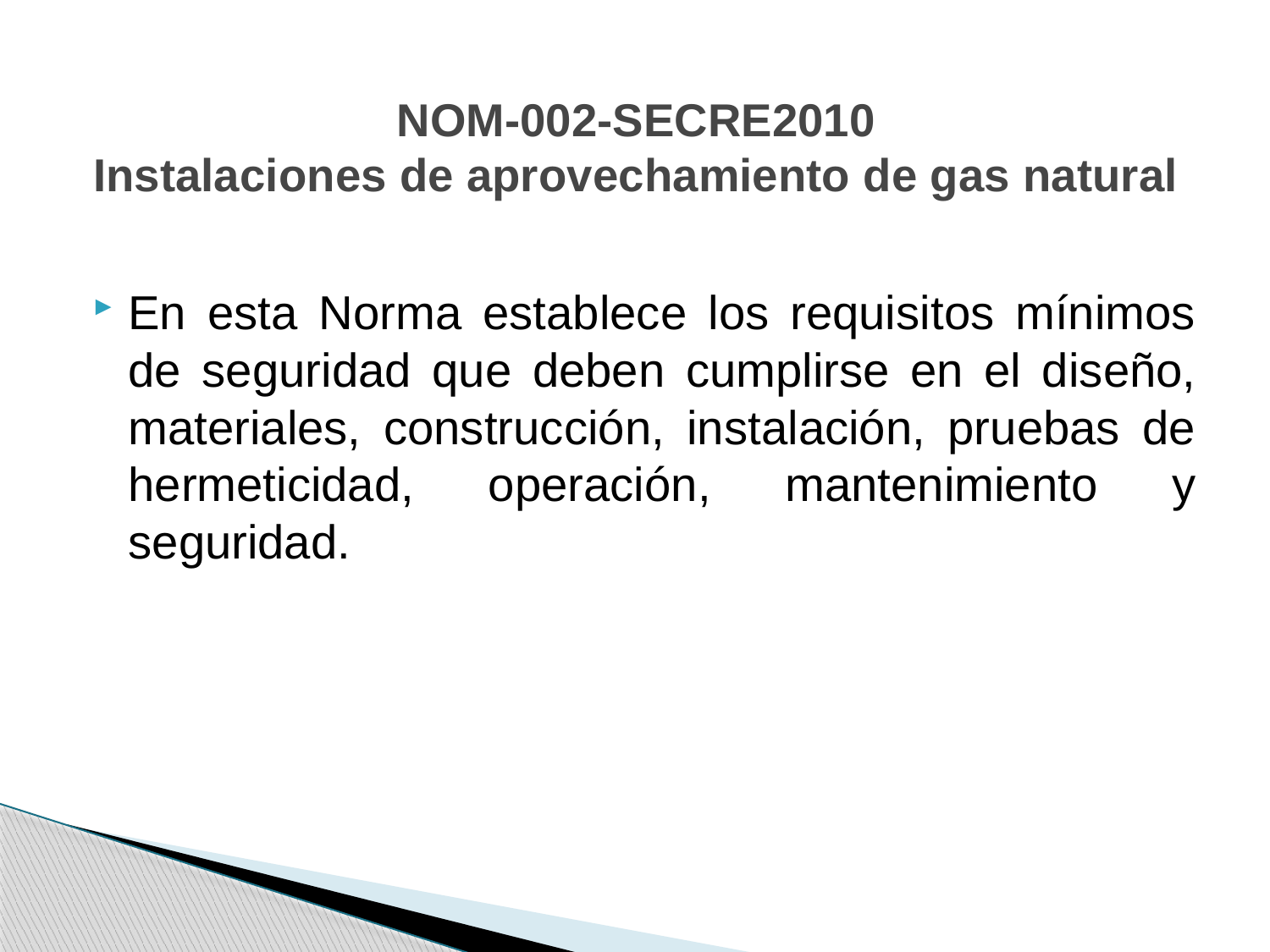

# NOM-002-SECRE2010 Instalaciones de aprovechamiento de gas natural
En esta Norma establece los requisitos mínimos de seguridad que deben cumplirse en el diseño, materiales, construcción, instalación, pruebas de hermeticidad, operación, mantenimiento y seguridad.